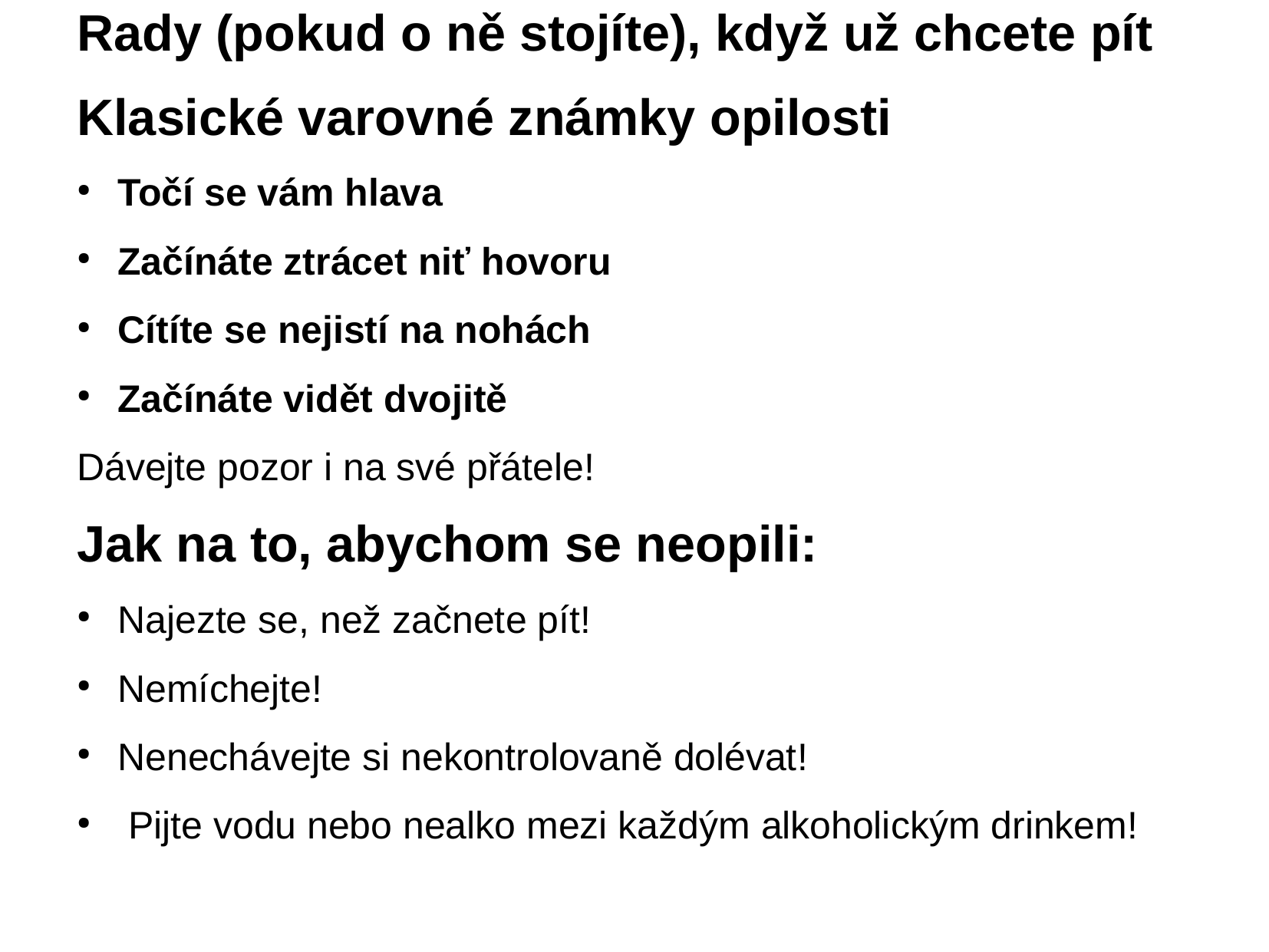

Rady (pokud o ně stojíte), když už chcete pít
Klasické varovné známky opilosti
Točí se vám hlava
Začínáte ztrácet niť hovoru
Cítíte se nejistí na nohách
Začínáte vidět dvojitě
Dávejte pozor i na své přátele!
Jak na to, abychom se neopili:
Najezte se, než začnete pít!
Nemíchejte!
Nenechávejte si nekontrolovaně dolévat!
 Pijte vodu nebo nealko mezi každým alkoholickým drinkem!